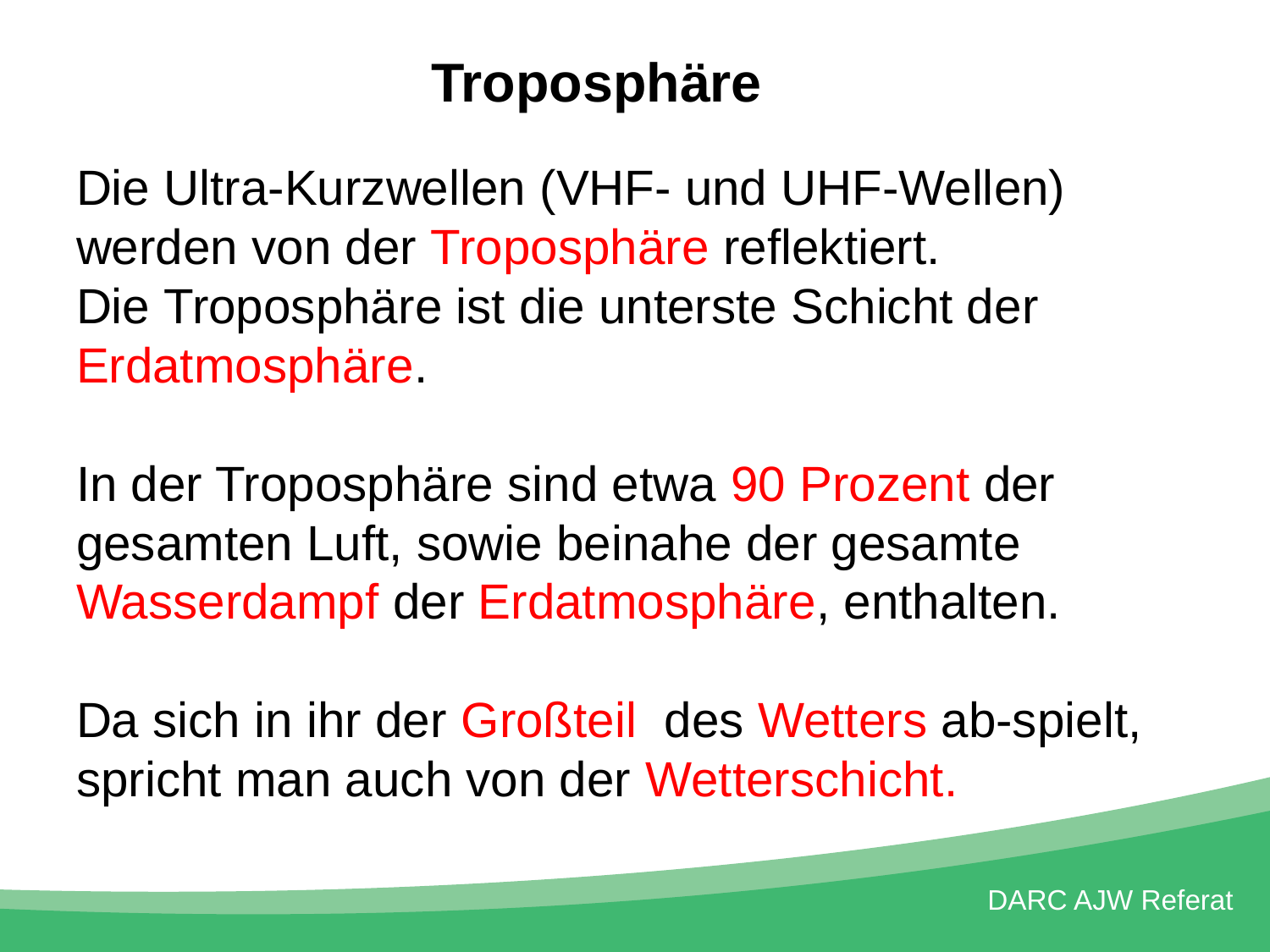

# Troposphäre
Die Ultra-Kurzwellen (VHF- und UHF-Wellen) werden von der Troposphäre reflektiert. Die Troposphäre ist die unterste Schicht der Erdatmosphäre.
In der Troposphäre sind etwa 90 Prozent der gesamten Luft, sowie beinahe der gesamte Wasserdampf der Erdatmosphäre, enthalten.
Da sich in ihr der Großteil  des Wetters ab-spielt, spricht man auch von der Wetterschicht.